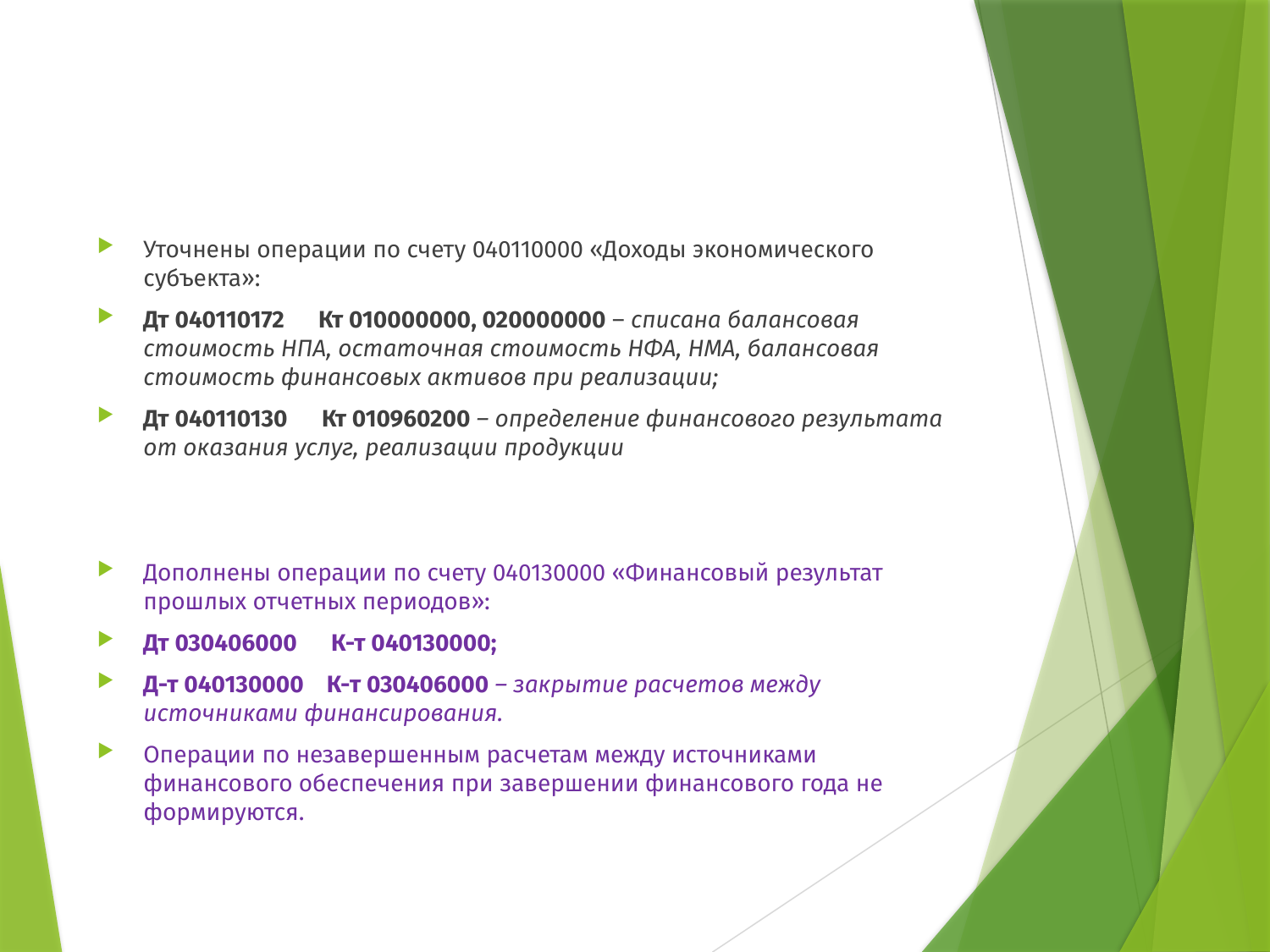

#

Уточнены операции по счету 040110000 «Доходы экономического субъекта»:
Дт 040110172      Кт 010000000, 020000000 – списана балансовая стоимость НПА, остаточная стоимость НФА, НМА, балансовая стоимость финансовых активов при реализации;
Дт 040110130      Кт 010960200 – определение финансового результата от оказания услуг, реализации продукции

Дополнены операции по счету 040130000 «Финансовый результат прошлых отчетных периодов»:
Дт 030406000      К-т 040130000;
Д-т 040130000    К-т 030406000 – закрытие расчетов между источниками финансирования.
Операции по незавершенным расчетам между источниками финансового обеспечения при завершении финансового года не формируются.